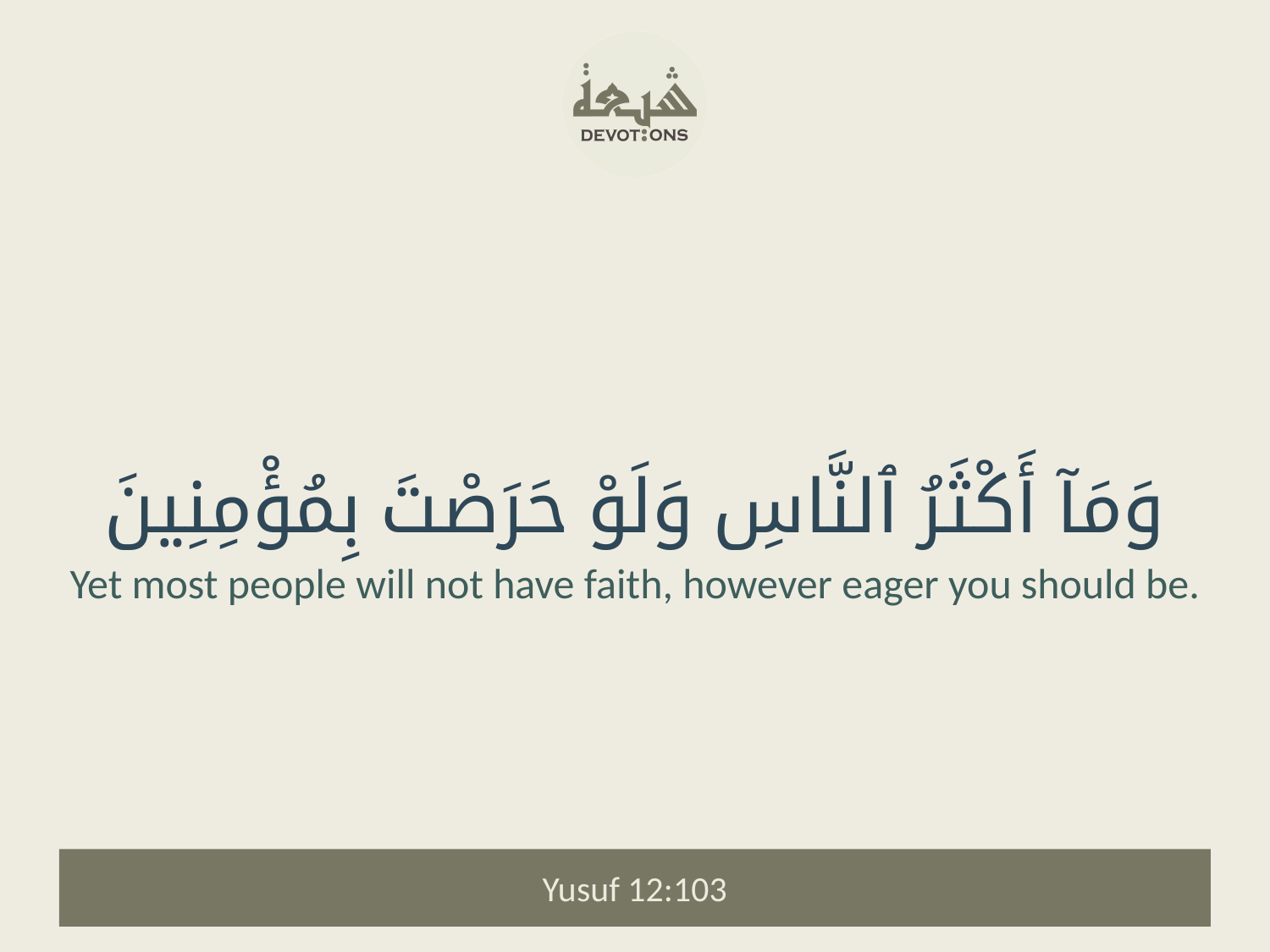

وَمَآ أَكْثَرُ ٱلنَّاسِ وَلَوْ حَرَصْتَ بِمُؤْمِنِينَ
Yet most people will not have faith, however eager you should be.
Yusuf 12:103